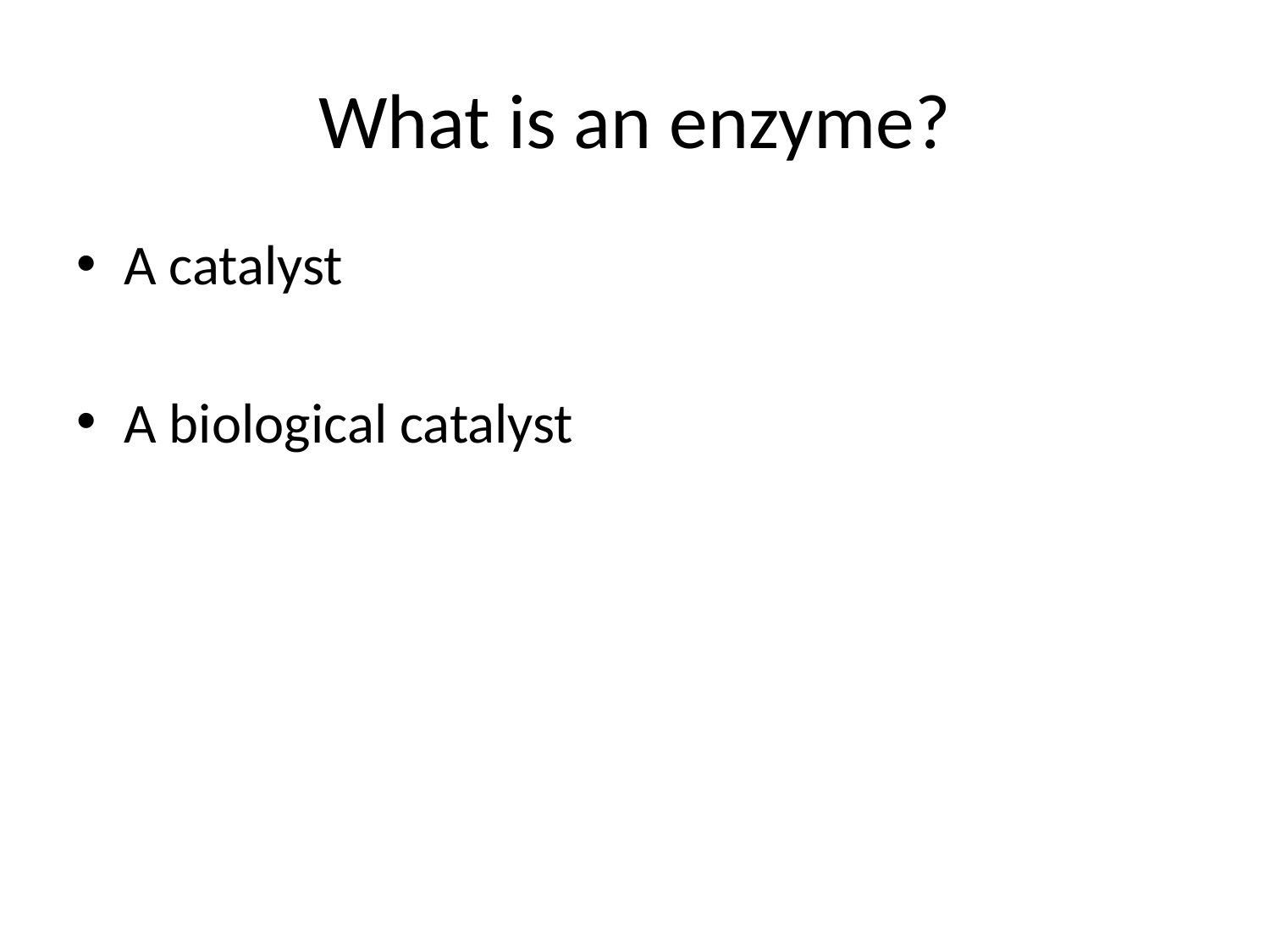

# What is an enzyme?
A catalyst

A biological catalyst